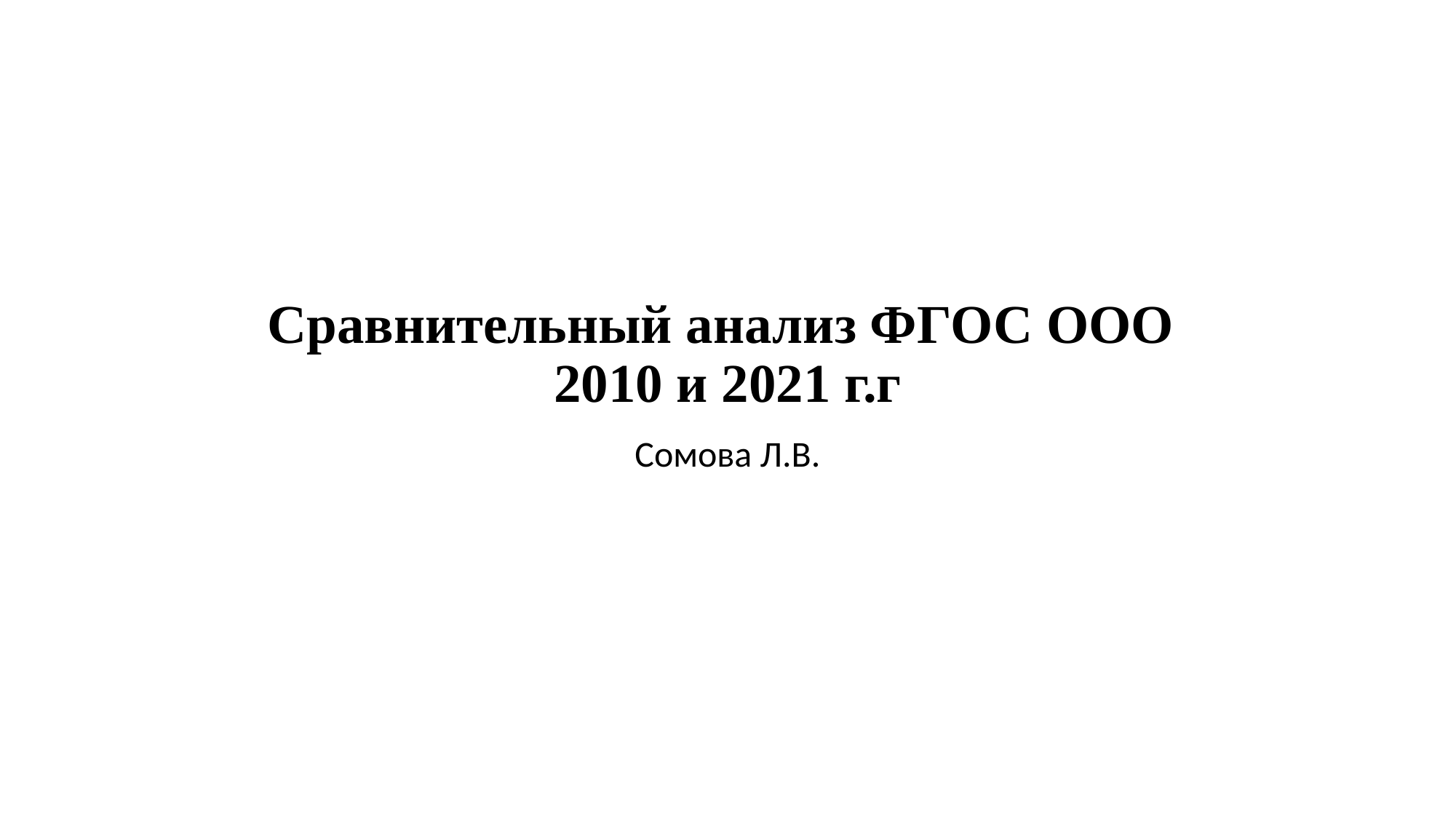

# Сравнительный анализ ФГОС ООО 2010 и 2021 г.г
Сомова Л.В.